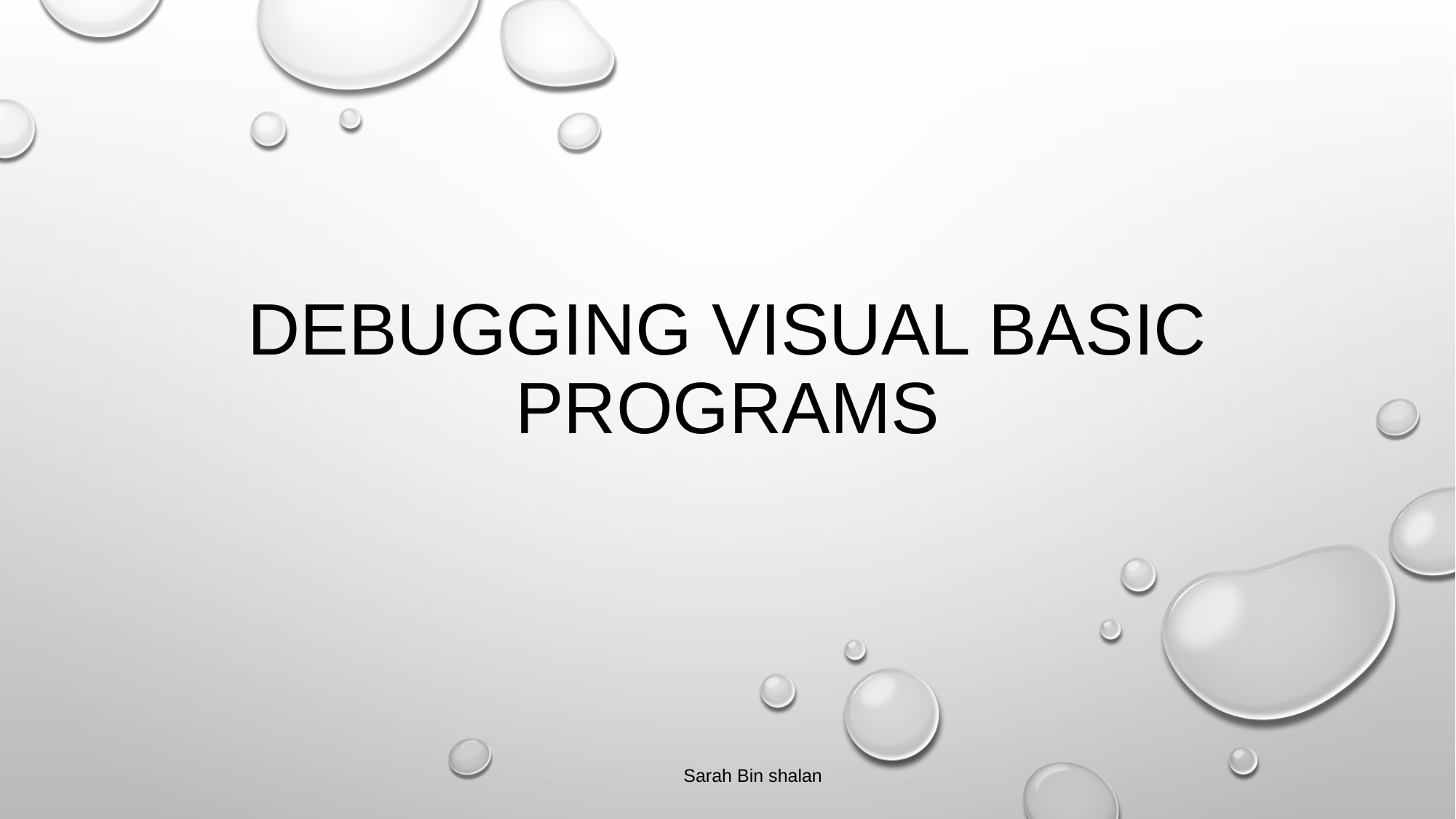

# Debugging Visual Basic Programs

Sarah Bin shalan